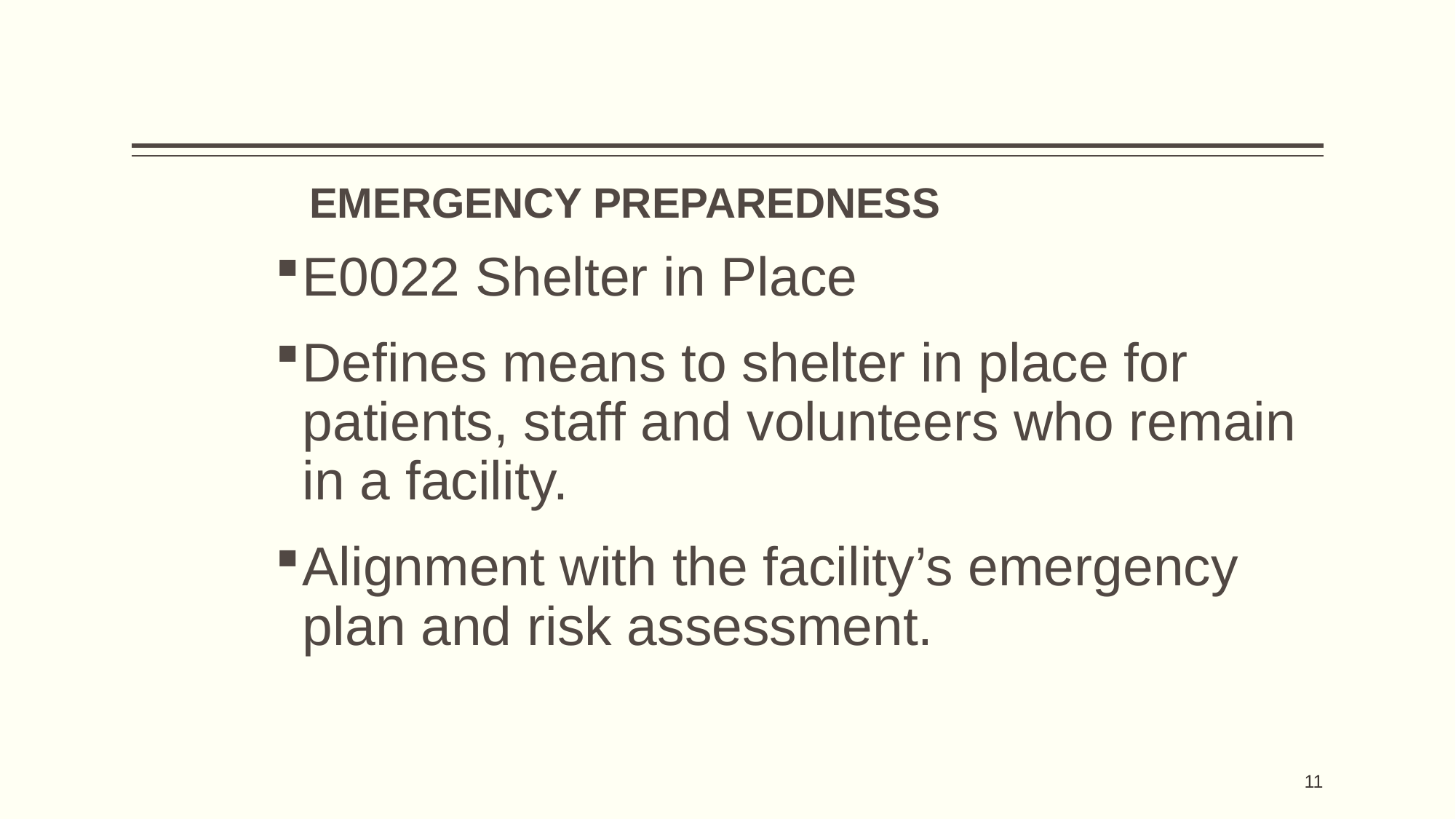

# EMERGENCY PREPAREDNESS

E0022 Shelter in Place
Defines means to shelter in place for patients, staff and volunteers who remain in a facility.
Alignment with the facility’s emergency plan and risk assessment.
11